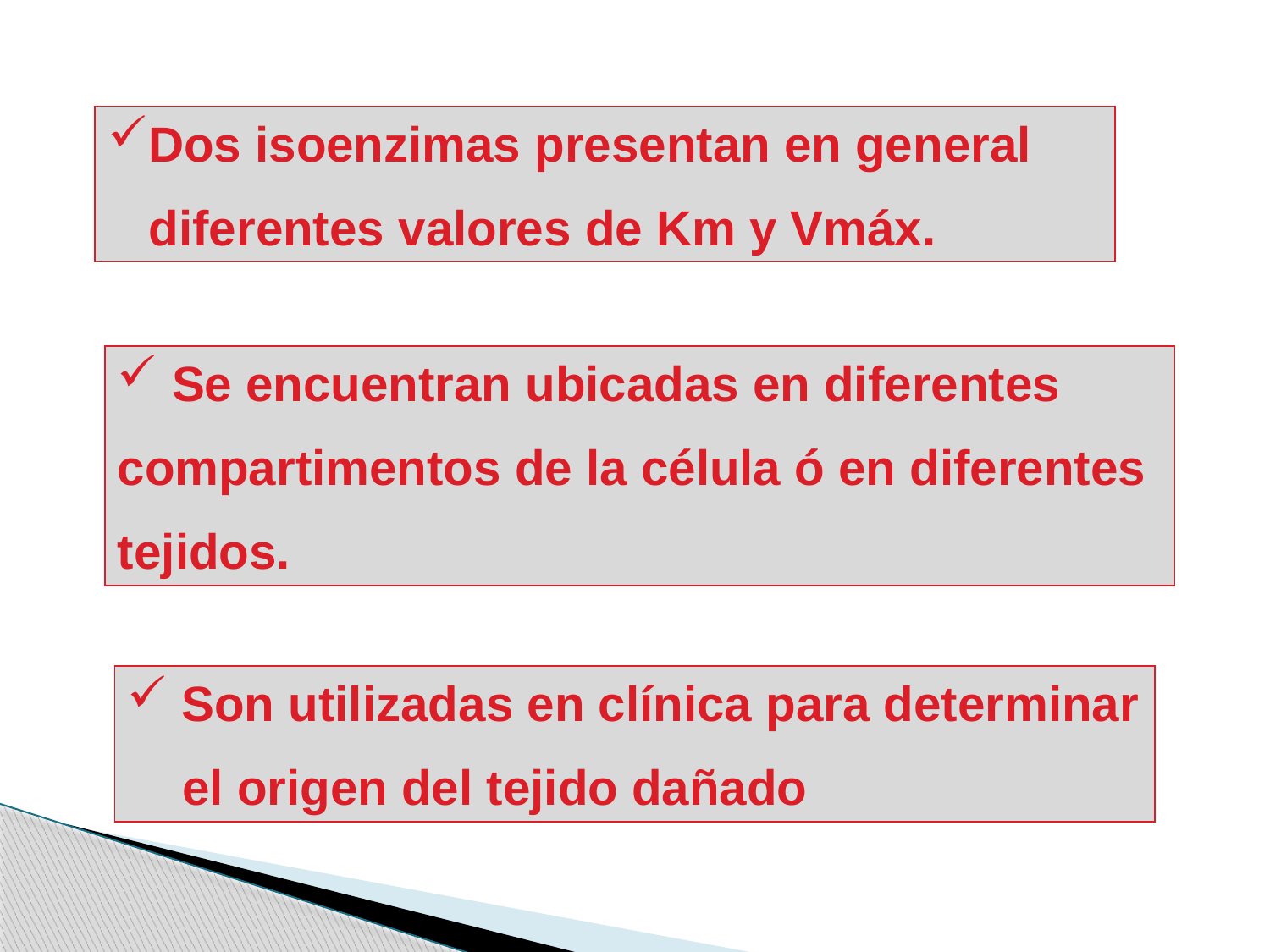

Dos isoenzimas presentan en general
   diferentes valores de Km y Vmáx.
 Se encuentran ubicadas en diferentes
compartimentos de la célula ó en diferentes
tejidos.
 Son utilizadas en clínica para determinar
    el origen del tejido dañado